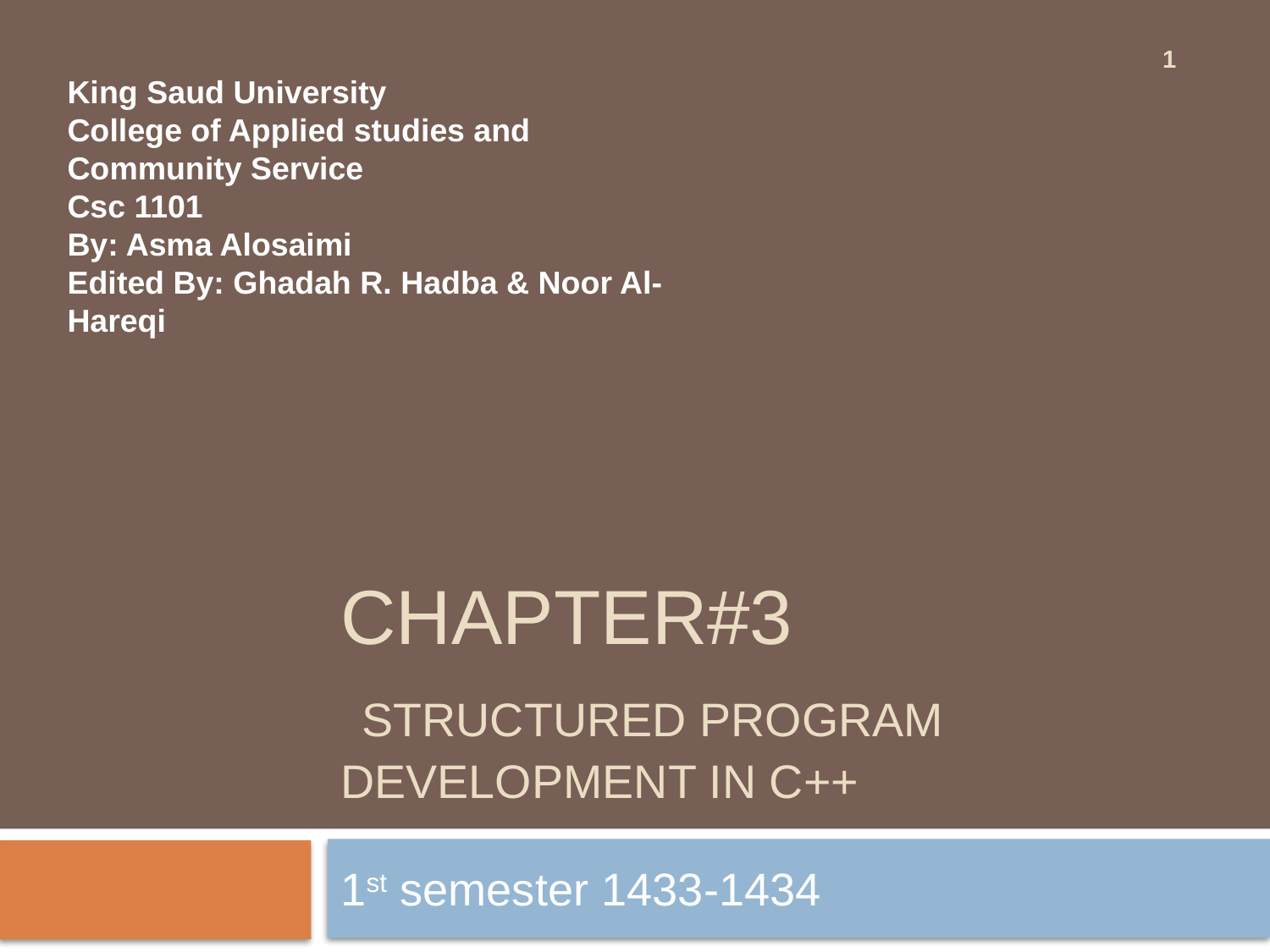

1
King Saud University
College of Applied studies and Community Service
Csc 1101
By: Asma Alosaimi
Edited By: Ghadah R. Hadba & Noor Al-Hareqi

# Chapter#3 Structured Program Development in C++
1st semester 1433-1434